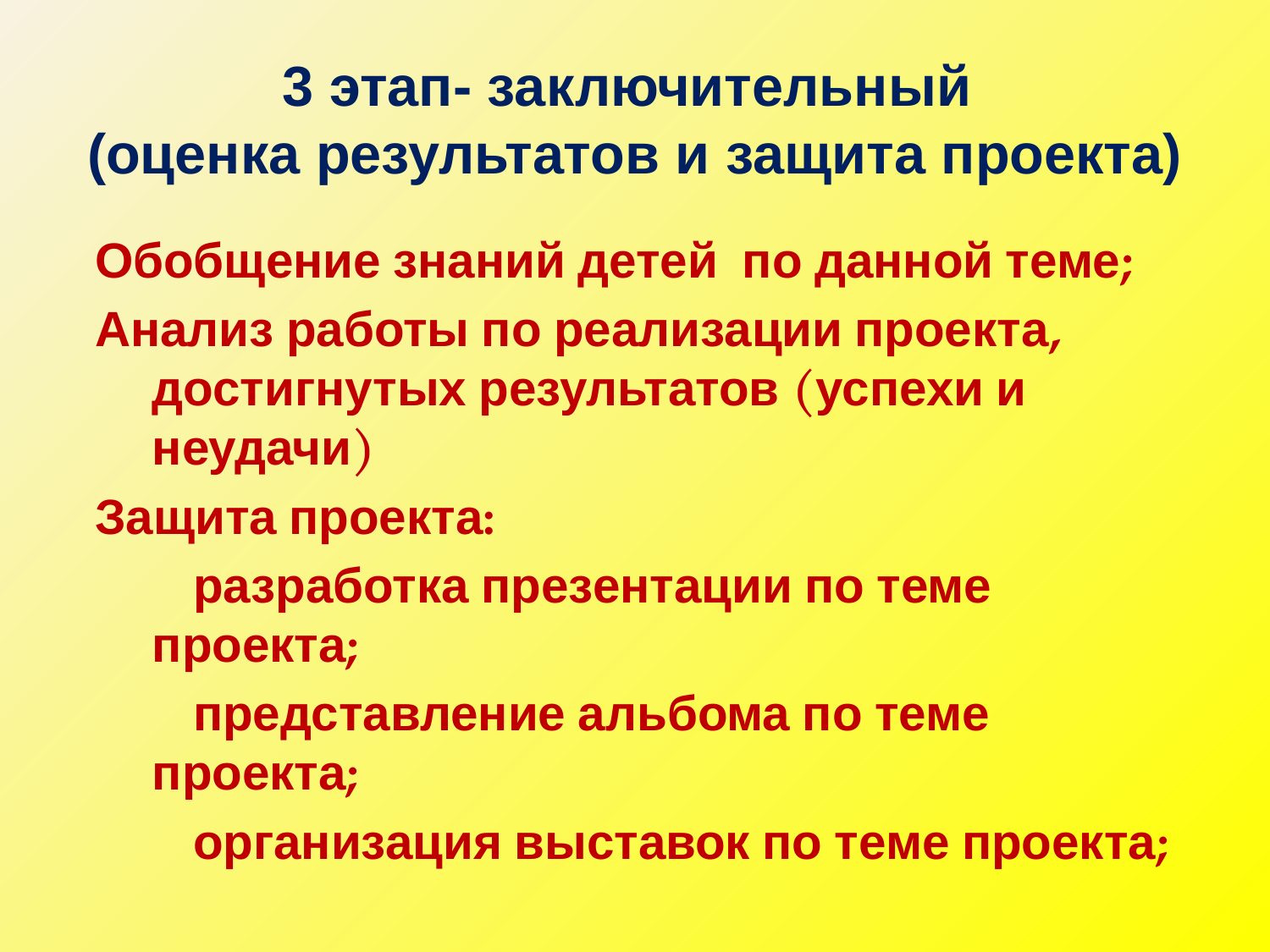

# 3 этап- заключительный (оценка результатов и защита проекта)
Обобщение знаний детей  по данной теме;
Анализ работы по реализации проекта,  достигнутых результатов (успехи и неудачи)
Защита проекта:
        разработка презентации по теме проекта;
        представление альбома по теме проекта;
        организация выставок по теме проекта;